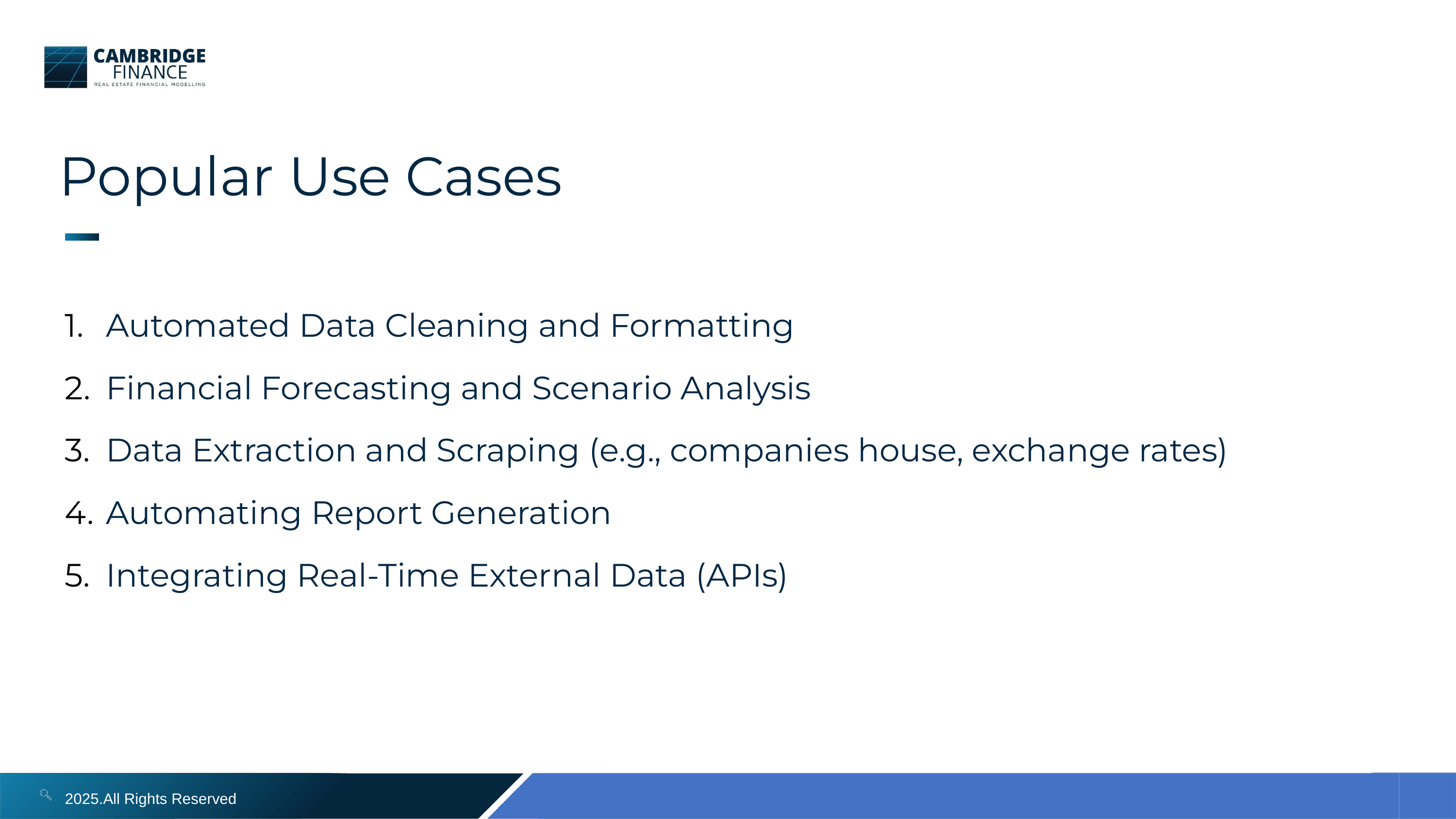

Popular Use Cases

Automated Data Cleaning and Formatting
Financial Forecasting and Scenario Analysis
Data Extraction and Scraping (e.g., companies house, exchange rates)
Automating Report Generation
Integrating Real-Time External Data (APIs)

2025.All Rights Reserved